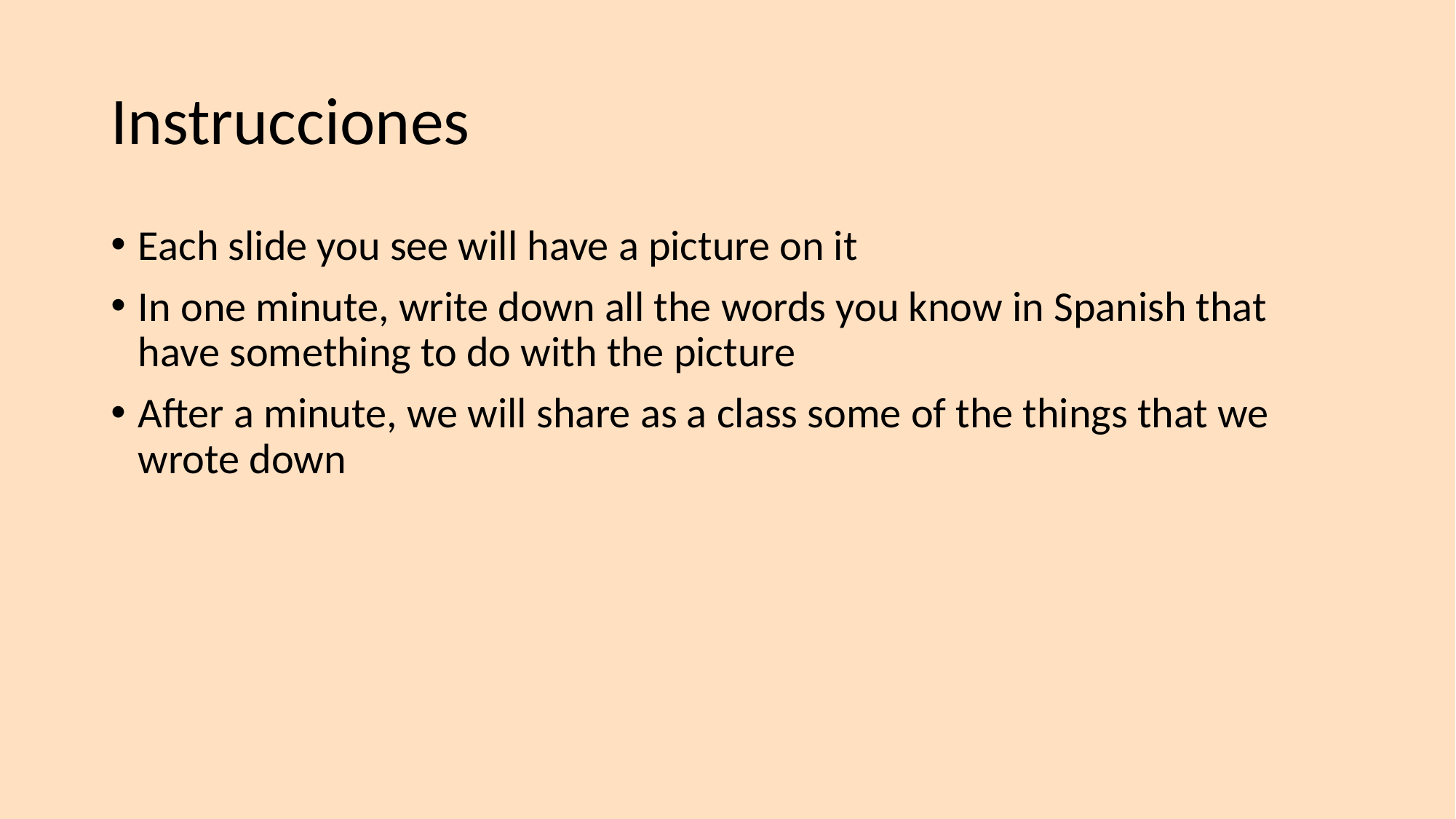

# Instrucciones
Each slide you see will have a picture on it
In one minute, write down all the words you know in Spanish that have something to do with the picture
After a minute, we will share as a class some of the things that we wrote down